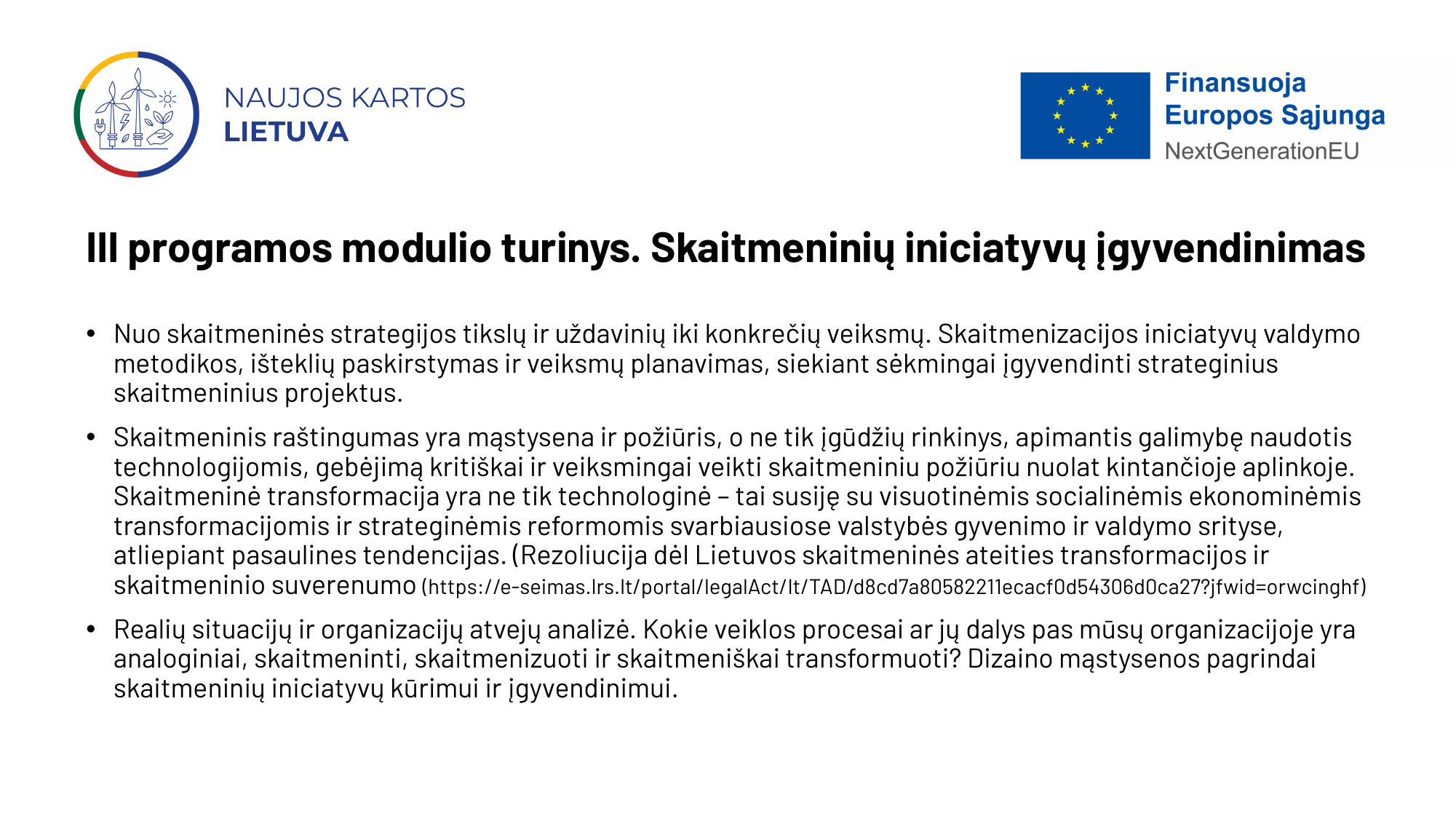

# III programos modulio turinys. Skaitmeninių iniciatyvų įgyvendinimas
Nuo skaitmeninės strategijos tikslų ir uždavinių iki konkrečių veiksmų. Skaitmenizacijos iniciatyvų valdymo metodikos, išteklių paskirstymas ir veiksmų planavimas, siekiant sėkmingai įgyvendinti strateginius skaitmeninius projektus.
Skaitmeninis raštingumas yra mąstysena ir požiūris, o ne tik įgūdžių rinkinys, apimantis galimybę naudotis technologijomis, gebėjimą kritiškai ir veiksmingai veikti skaitmeniniu požiūriu nuolat kintančioje aplinkoje. Skaitmeninė transformacija yra ne tik technologinė – tai susiję su visuotinėmis socialinėmis ekonominėmis transformacijomis ir strateginėmis reformomis svarbiausiose valstybės gyvenimo ir valdymo srityse, atliepiant pasaulines tendencijas. (Rezoliucija dėl Lietuvos skaitmeninės ateities transformacijos ir skaitmeninio suverenumo (https://e-seimas.lrs.lt/portal/legalAct/lt/TAD/d8cd7a80582211ecacf0d54306d0ca27?jfwid=orwcinghf)
Realių situacijų ir organizacijų atvejų analizė. Kokie veiklos procesai ar jų dalys pas mūsų organizacijoje yra analoginiai, skaitmeninti, skaitmenizuoti ir skaitmeniškai transformuoti? Dizaino mąstysenos pagrindai skaitmeninių iniciatyvų kūrimui ir įgyvendinimui.